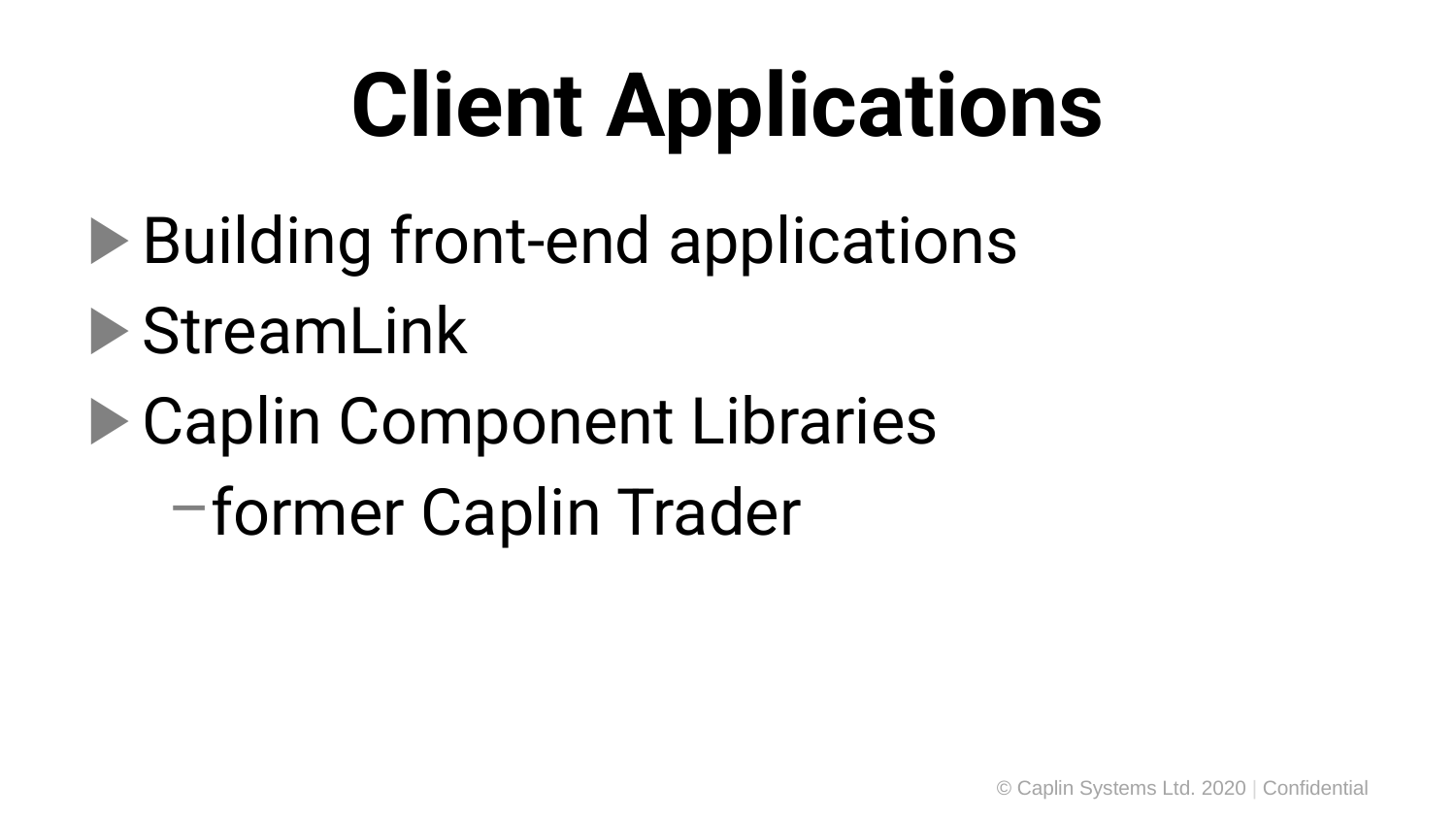

# Client Applications
Building front-end applications
StreamLink
Caplin Component Libraries
former Caplin Trader